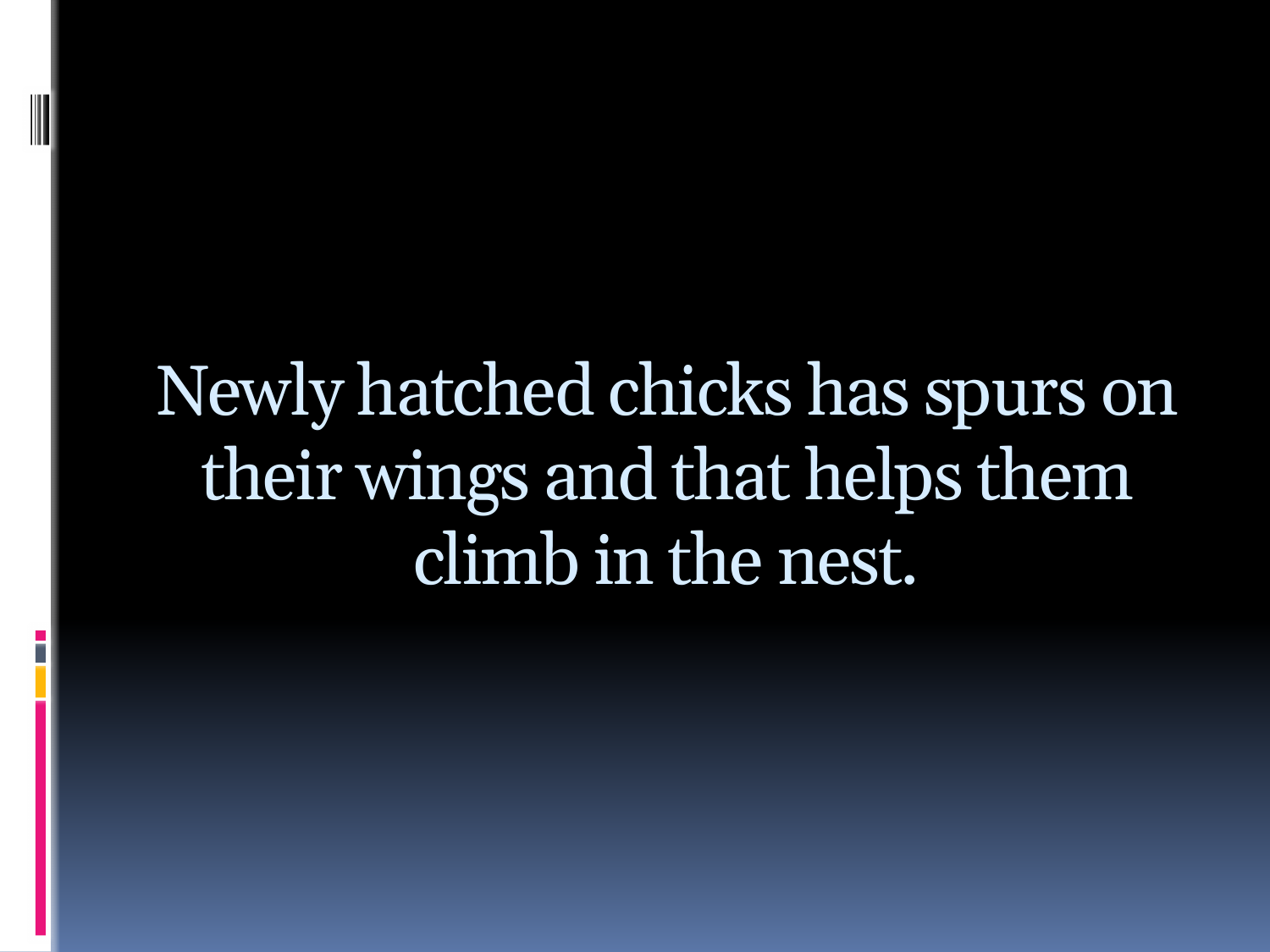

# Newly hatched chicks has spurs on their wings and that helps them climb in the nest.